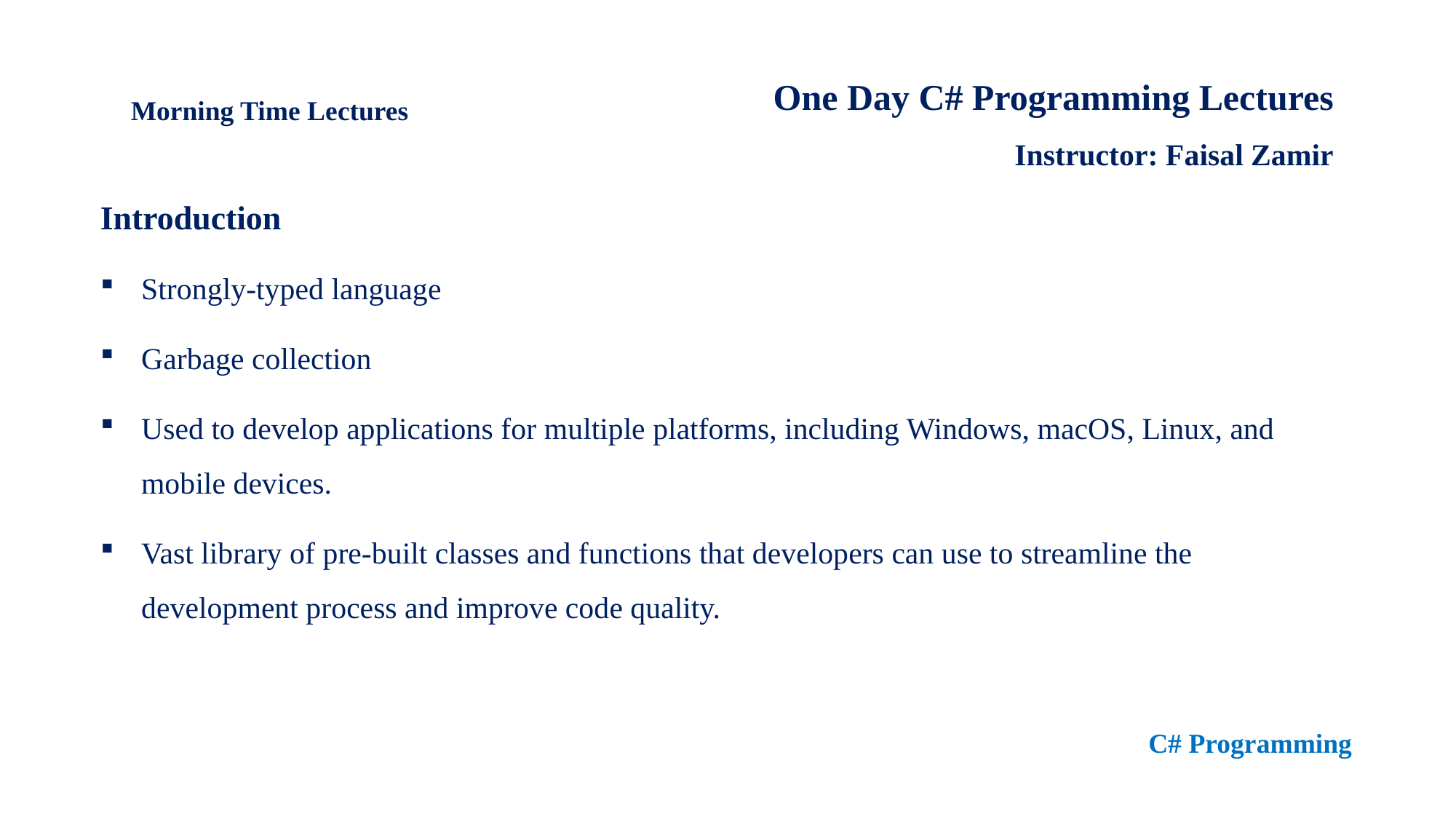

One Day C# Programming Lectures
Instructor: Faisal Zamir
Morning Time Lectures
Introduction
Strongly-typed language
Garbage collection
Used to develop applications for multiple platforms, including Windows, macOS, Linux, and mobile devices.
Vast library of pre-built classes and functions that developers can use to streamline the development process and improve code quality.
C# Programming